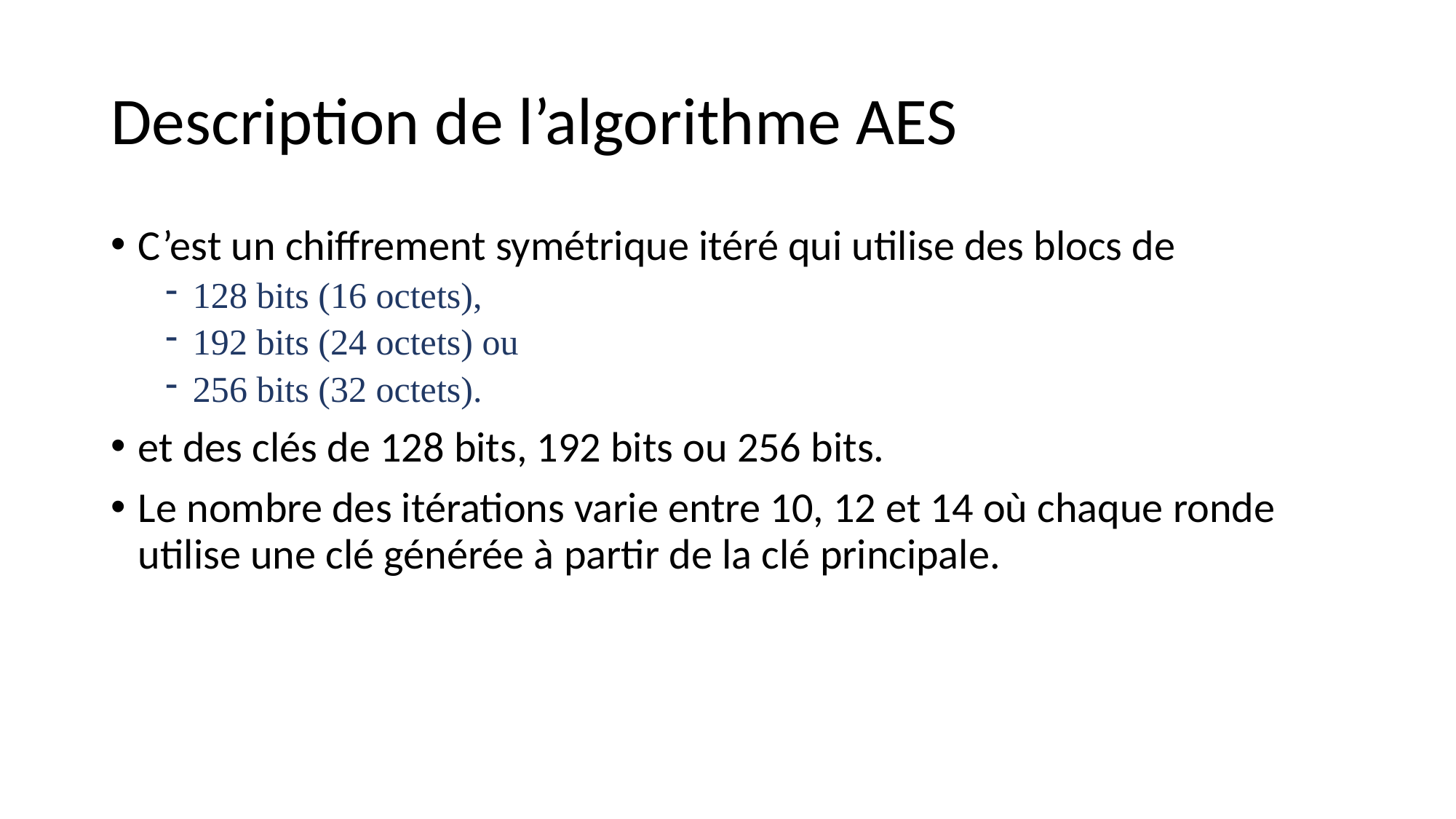

# Description de l’algorithme AES
C’est un chiffrement symétrique itéré qui utilise des blocs de
128 bits (16 octets),
192 bits (24 octets) ou
256 bits (32 octets).
et des clés de 128 bits, 192 bits ou 256 bits.
Le nombre des itérations varie entre 10, 12 et 14 où chaque ronde utilise une clé générée à partir de la clé principale.